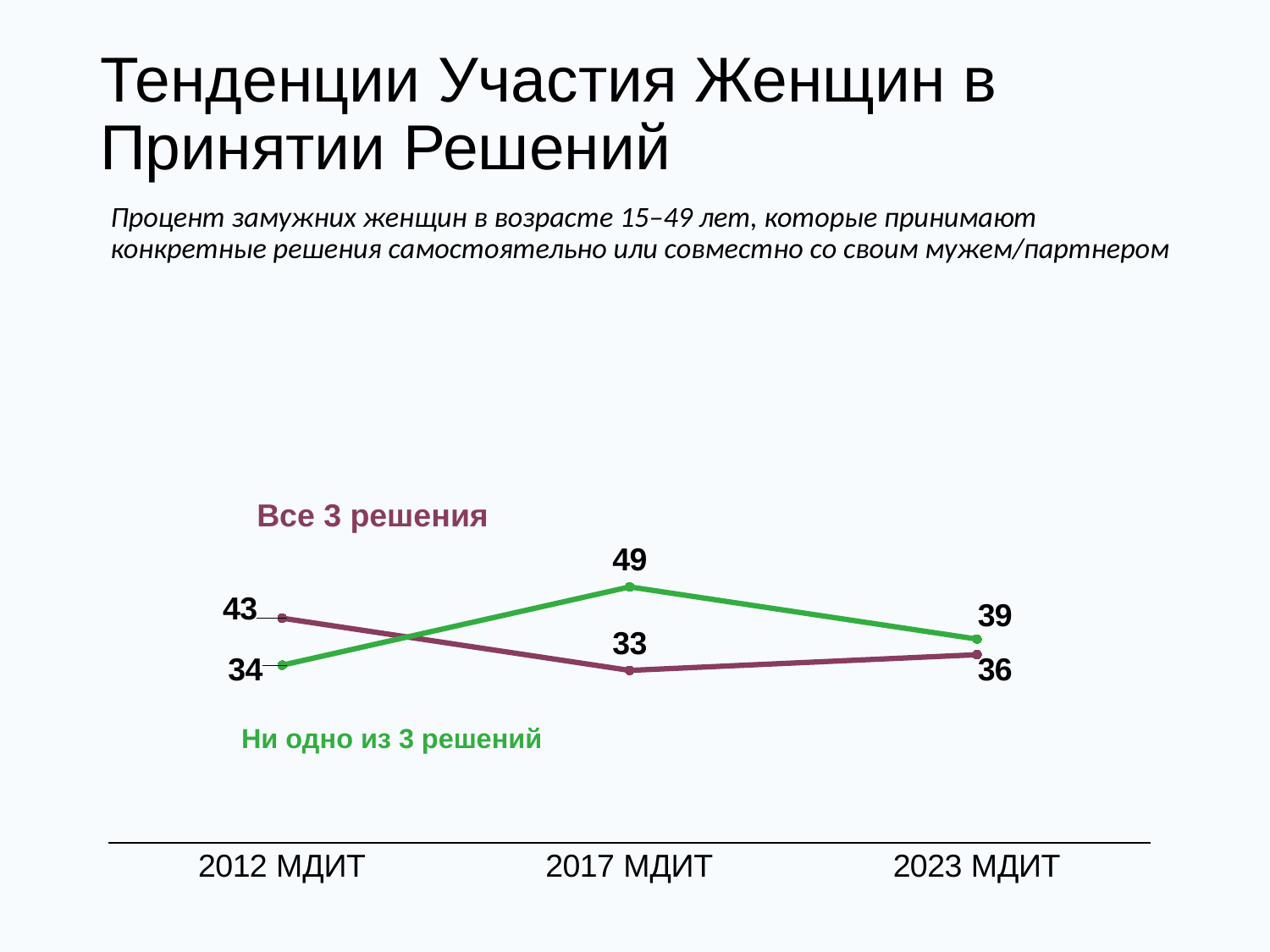

# Тенденции Участия Женщин в Принятии Решений
Процент замужних женщин в возрасте 15–49 лет, которые принимают конкретные решения самостоятельно или совместно со своим мужем/партнером

### Chart

| Category | All 3 decisions | None of the 3 decisions |
|---|---|---|
| 2012 МДИТ | 43.0 | 34.0 |
| 2017 МДИТ | 33.0 | 49.0 |
| 2023 МДИТ | 36.0 | 39.0 |
Все 3 решения
Ни одно из 3 решений